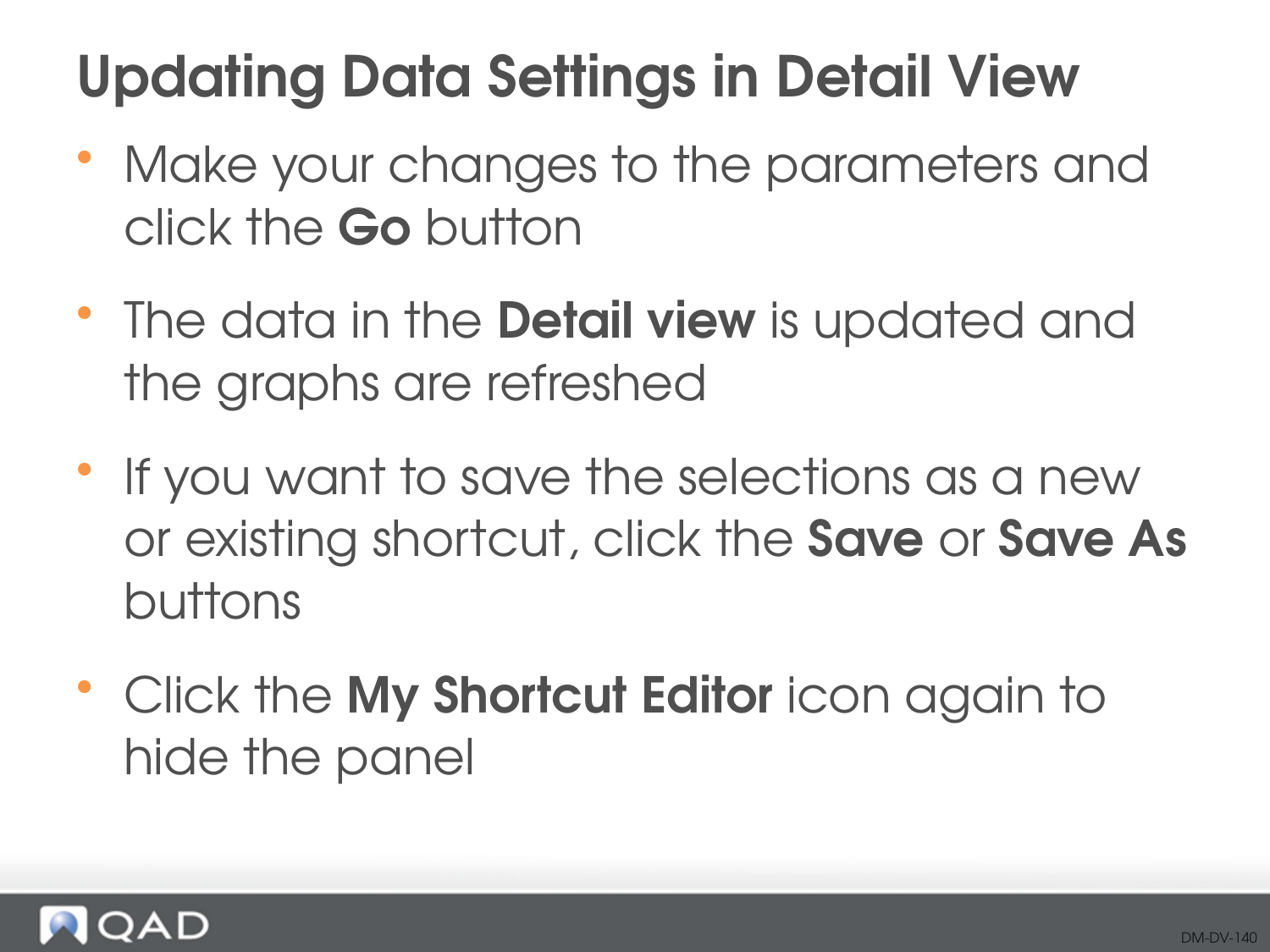

# Updating Data Settings in Detail View
Make your changes to the parameters and click the Go button
The data in the Detail view is updated and the graphs are refreshed
If you want to save the selections as a new or existing shortcut, click the Save or Save As buttons
Click the My Shortcut Editor icon again to hide the panel
DM-DV-140